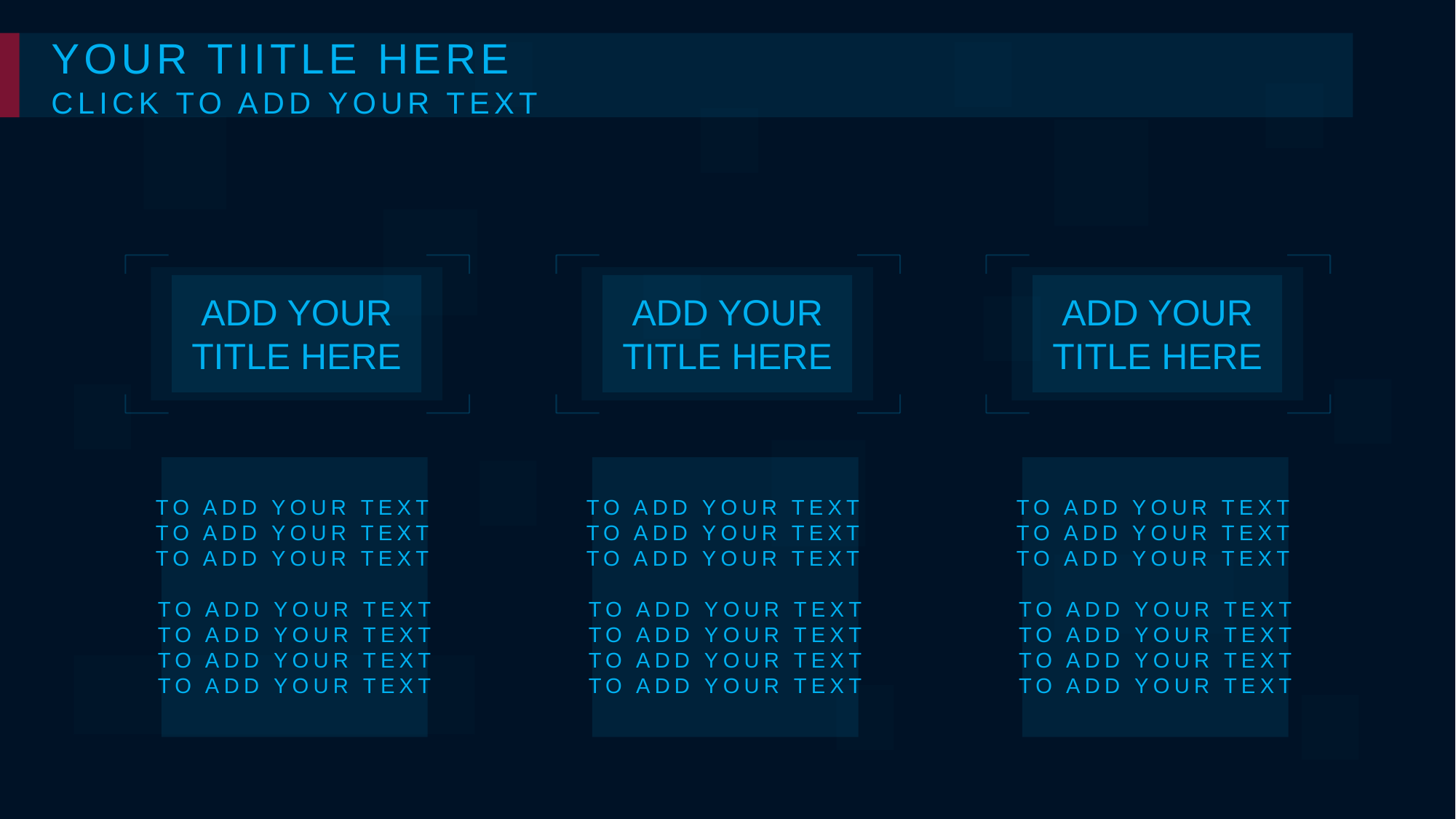

YOUR TIITLE HERE

CLICK TO ADD YOUR TEXT

ADD YOUR
TITLE HERE
ADD YOUR
TITLE HERE
ADD YOUR
TITLE HERE

TO ADD YOUR TEXT
TO ADD YOUR TEXT
TO ADD YOUR TEXT
TO ADD YOUR TEXT
TO ADD YOUR TEXT
TO ADD YOUR TEXT
TO ADD YOUR TEXT
TO ADD YOUR TEXT
TO ADD YOUR TEXT
TO ADD YOUR TEXT
TO ADD YOUR TEXT
TO ADD YOUR TEXT
TO ADD YOUR TEXT
TO ADD YOUR TEXT
TO ADD YOUR TEXT
TO ADD YOUR TEXT
TO ADD YOUR TEXT
TO ADD YOUR TEXT
TO ADD YOUR TEXT
TO ADD YOUR TEXT
TO ADD YOUR TEXT